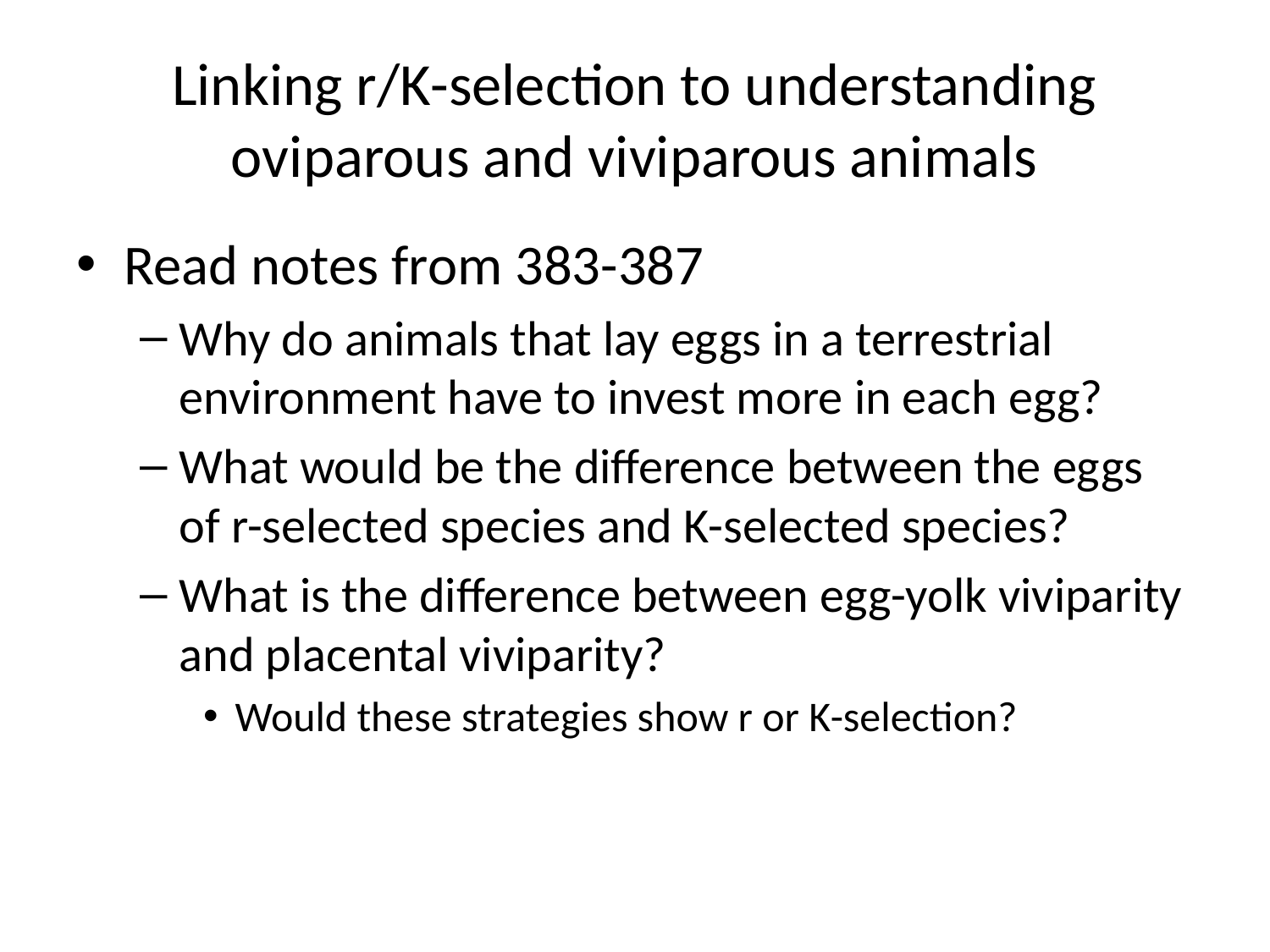

# Linking r/K-selection to understanding oviparous and viviparous animals
Read notes from 383-387
Why do animals that lay eggs in a terrestrial environment have to invest more in each egg?
What would be the difference between the eggs of r-selected species and K-selected species?
What is the difference between egg-yolk viviparity and placental viviparity?
Would these strategies show r or K-selection?